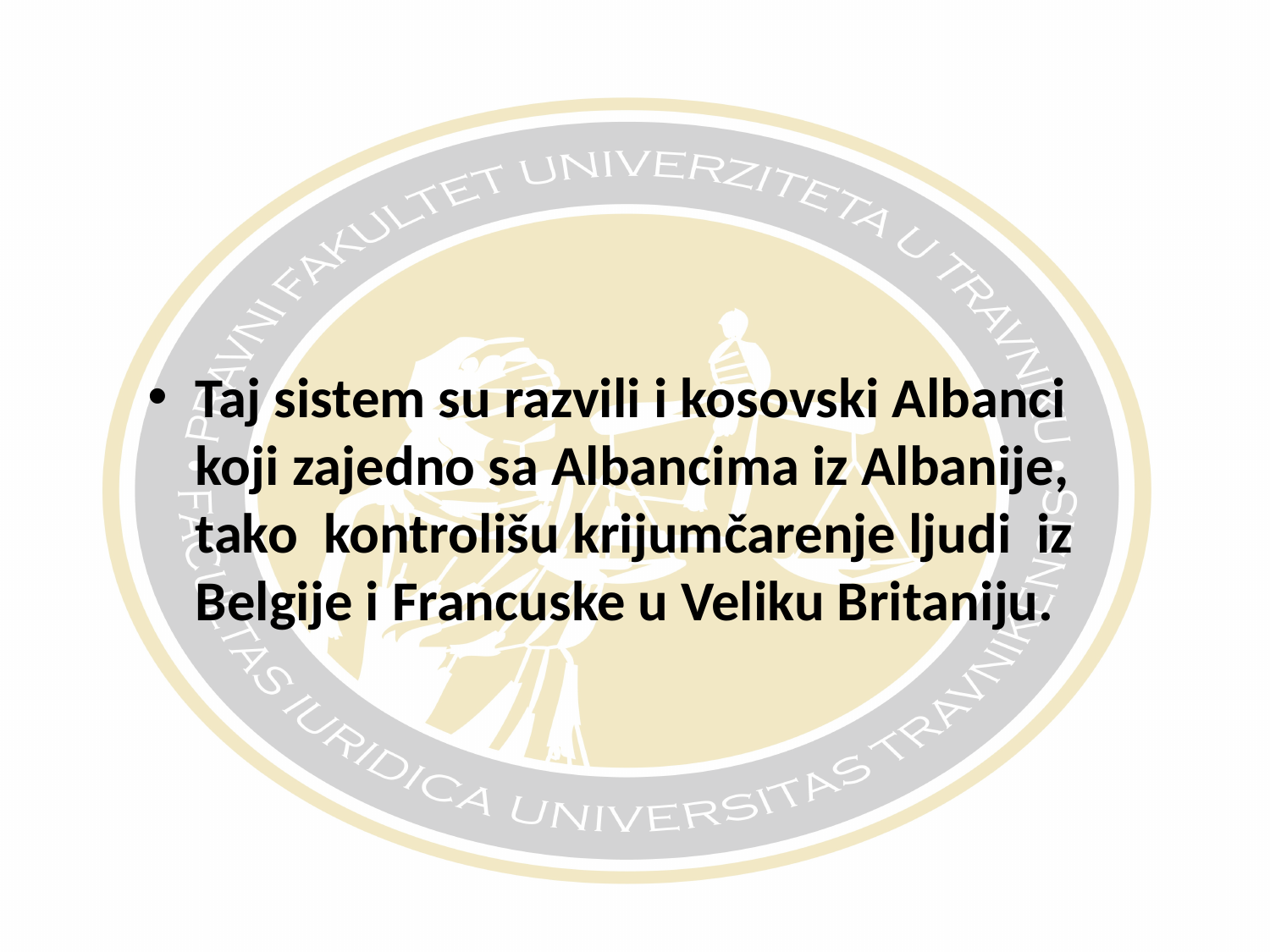

#
Taj sistem su razvili i kosovski Albanci koji zajedno sa Albancima iz Albanije, tako  kontrolišu krijumčarenje ljudi  iz Belgije i Francuske u Veliku Britaniju.